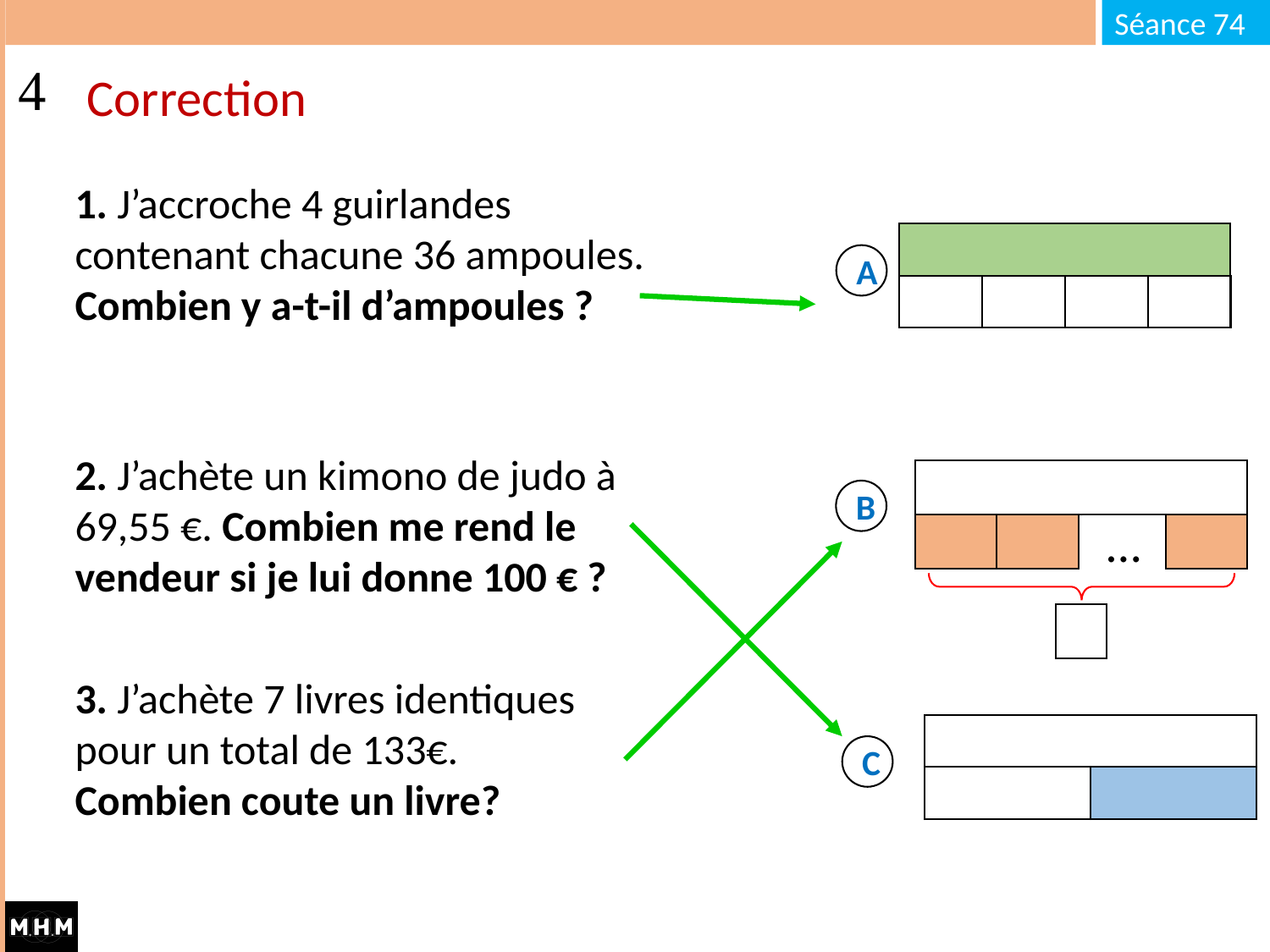

# Correction
1. J’accroche 4 guirlandes contenant chacune 36 ampoules. Combien y a-t-il d’ampoules ?

A
2. J’achète un kimono de judo à 69,55 €. Combien me rend le vendeur si je lui donne 100 € ?

…

B
3. J’achète 7 livres identiques pour un total de 133€.
Combien coute un livre?

C